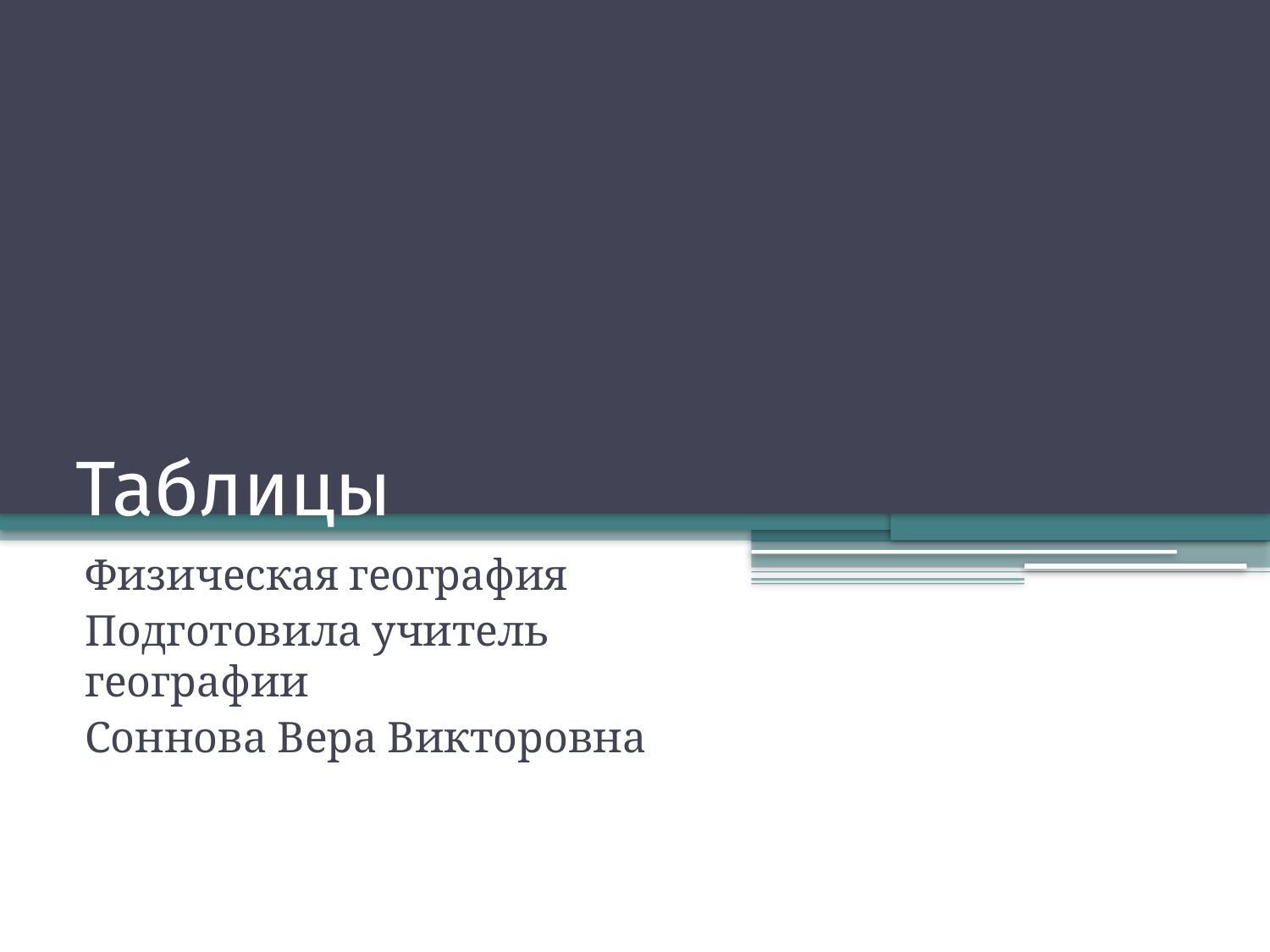

# Таблицы
Физическая география
Подготовила учитель географии
Соннова Вера Викторовна